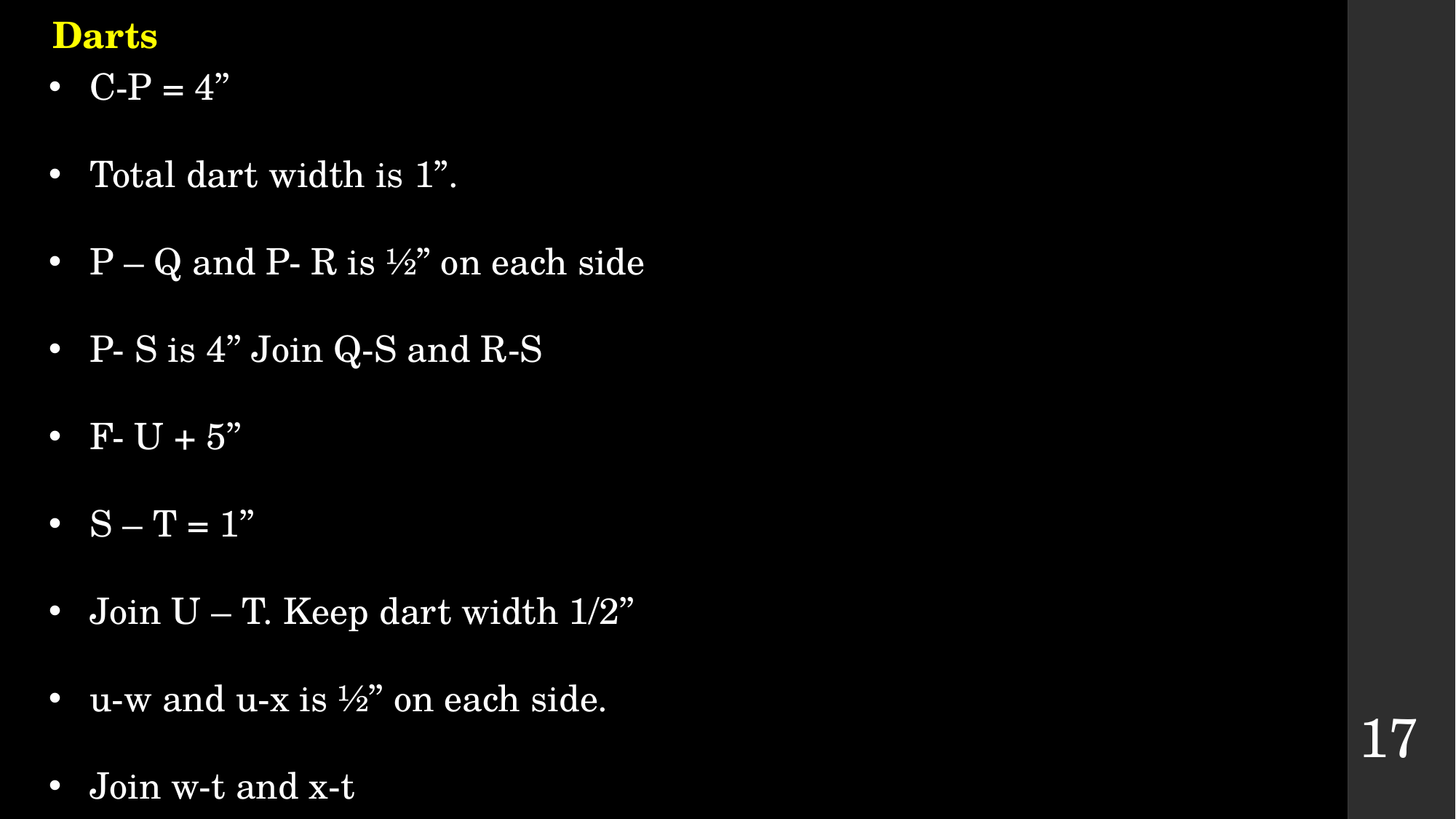

# Darts
C-P = 4’’

Total dart width is 1”.

P – Q and P- R is ½” on each side

P- S is 4’’ Join Q-S and R-S

F- U + 5’’

S – T = 1’’

Join U – T. Keep dart width 1/2’’

u-w and u-x is ½’’ on each side.

Join w-t and x-t
17